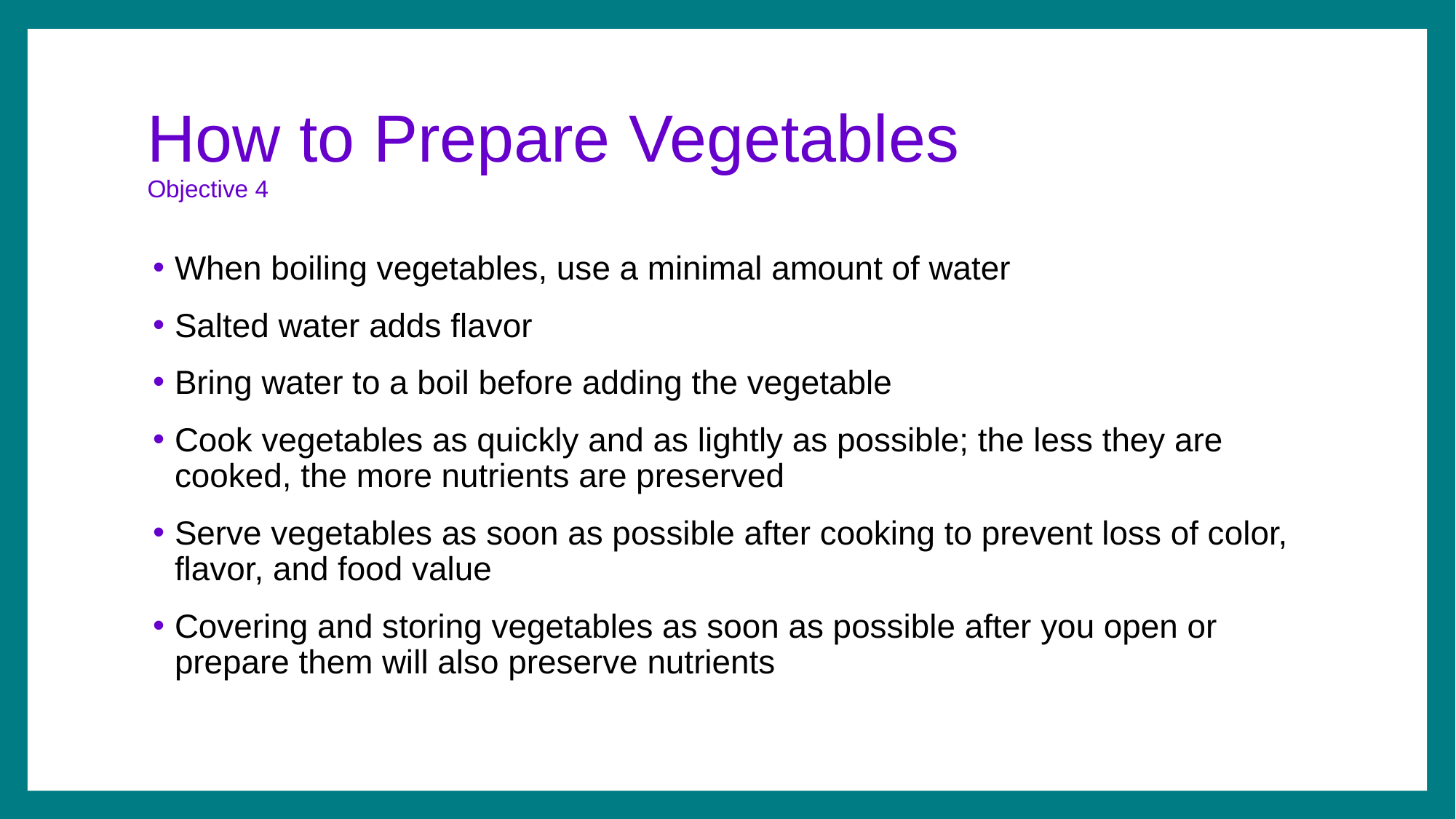

# How to Prepare Vegetables Objective 4
When boiling vegetables, use a minimal amount of water
Salted water adds flavor
Bring water to a boil before adding the vegetable
Cook vegetables as quickly and as lightly as possible; the less they are cooked, the more nutrients are preserved
Serve vegetables as soon as possible after cooking to prevent loss of color, flavor, and food value
Covering and storing vegetables as soon as possible after you open or prepare them will also preserve nutrients